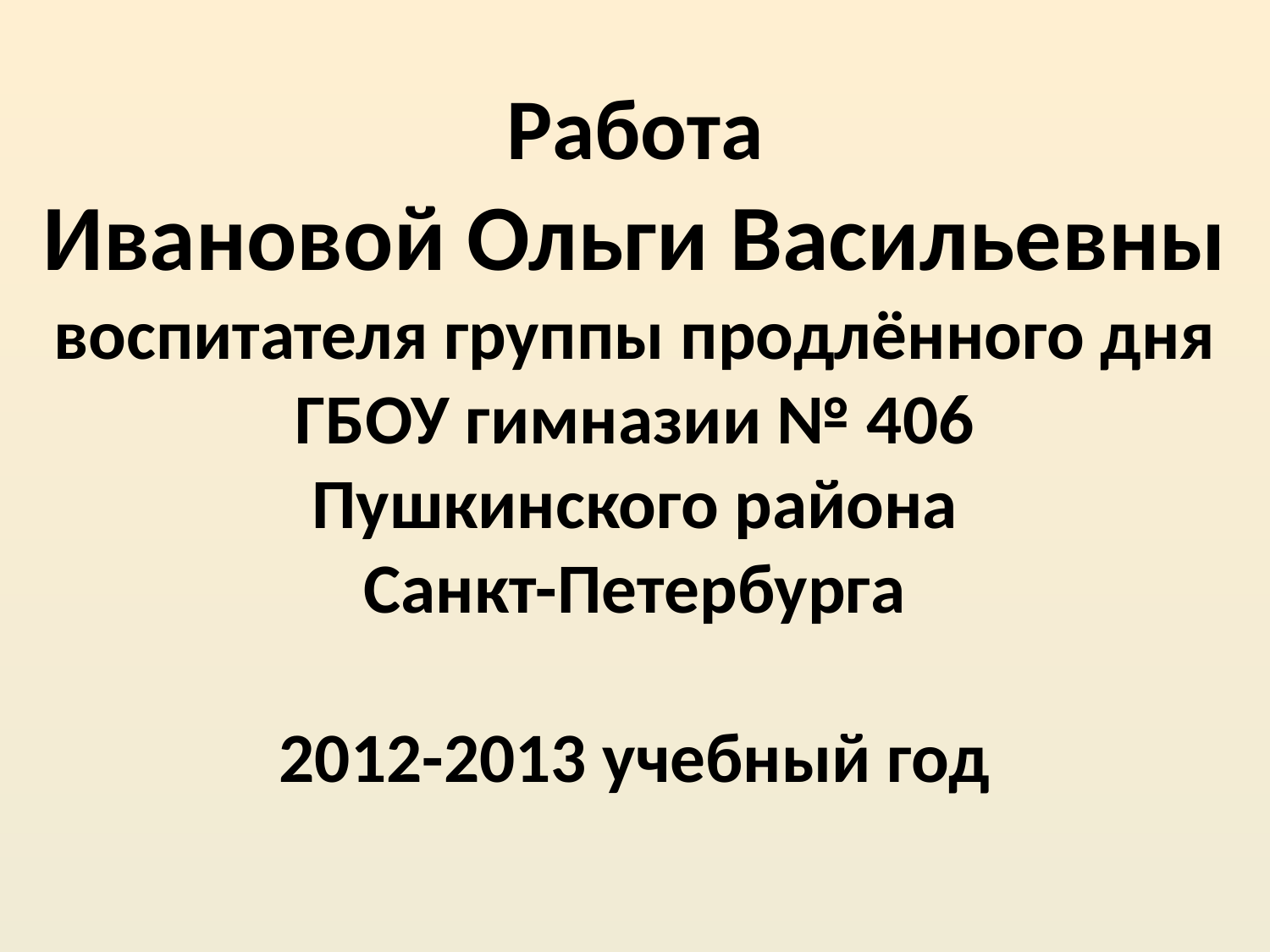

# Работа Ивановой Ольги Васильевны воспитателя группы продлённого дня ГБОУ гимназии № 406 Пушкинского района Санкт-Петербурга 2012-2013 учебный год